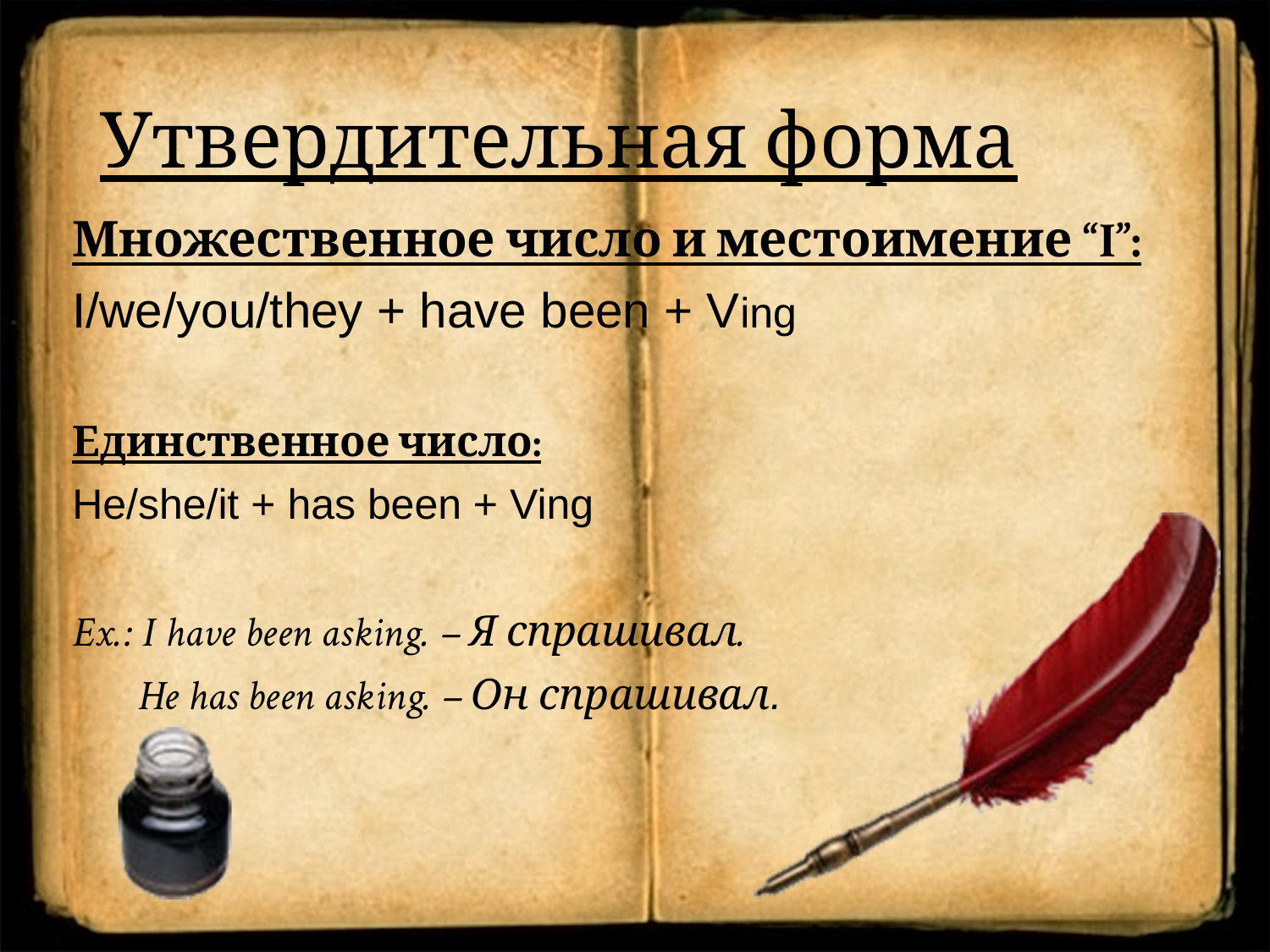

# Утвердительная форма
Множественное число и местоимение “I”:
I/we/you/they + have been + Ving

Единственное число:
He/she/it + has been + Ving

Ex.: I have been asking. – Я спрашивал.
       He has been asking. – Он спрашивал.